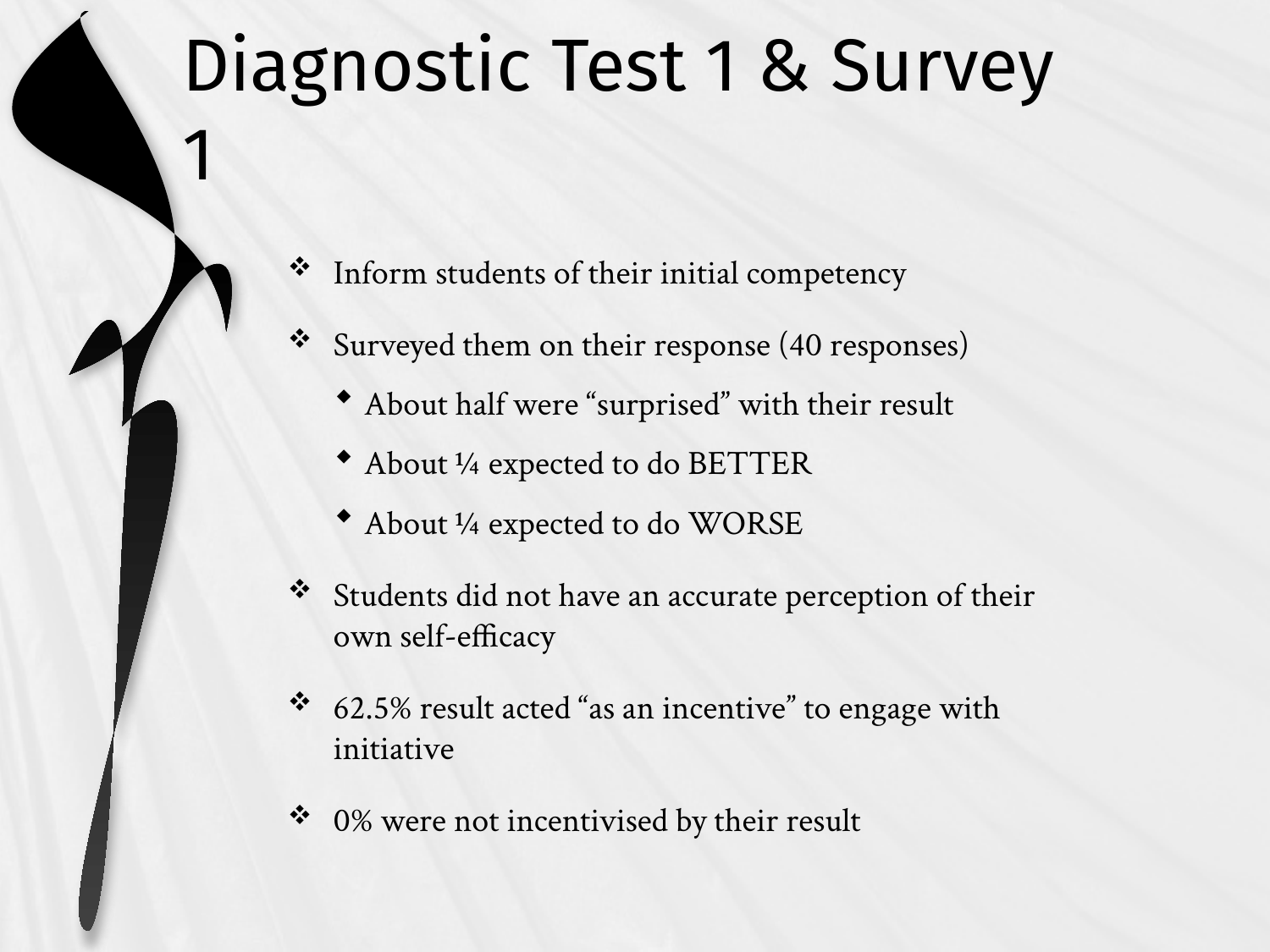

# Diagnostic Test 1 & Survey 1
Inform students of their initial competency
Surveyed them on their response (40 responses)
About half were “surprised” with their result
About ¼ expected to do BETTER
About ¼ expected to do WORSE
Students did not have an accurate perception of their own self-efficacy
62.5% result acted “as an incentive” to engage with initiative
0% were not incentivised by their result